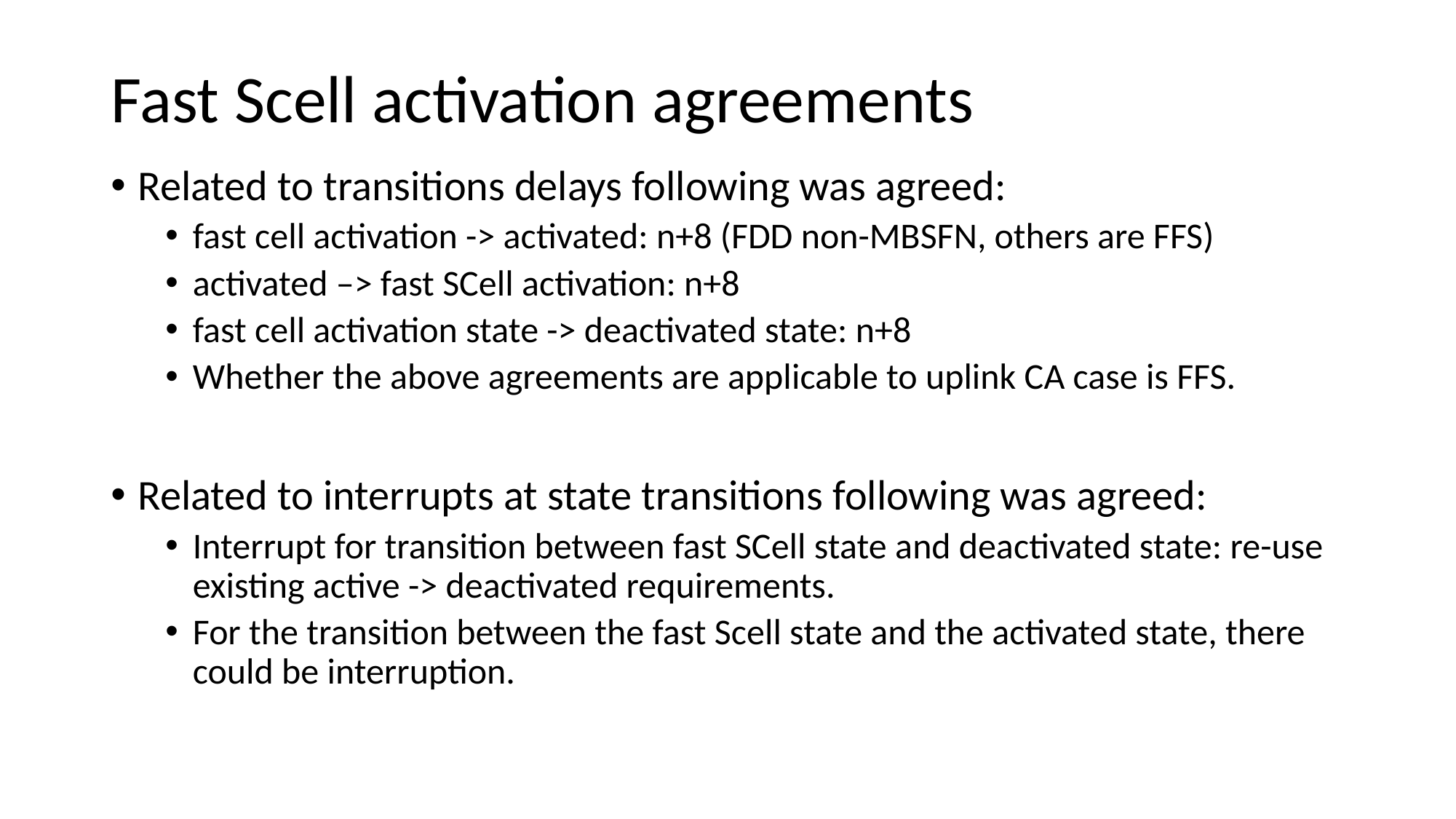

# Fast Scell activation agreements
Related to transitions delays following was agreed:
fast cell activation -> activated: n+8 (FDD non-MBSFN, others are FFS)
activated –> fast SCell activation: n+8
fast cell activation state -> deactivated state: n+8
Whether the above agreements are applicable to uplink CA case is FFS.

Related to interrupts at state transitions following was agreed:
Interrupt for transition between fast SCell state and deactivated state: re-use existing active -> deactivated requirements.
For the transition between the fast Scell state and the activated state, there could be interruption.